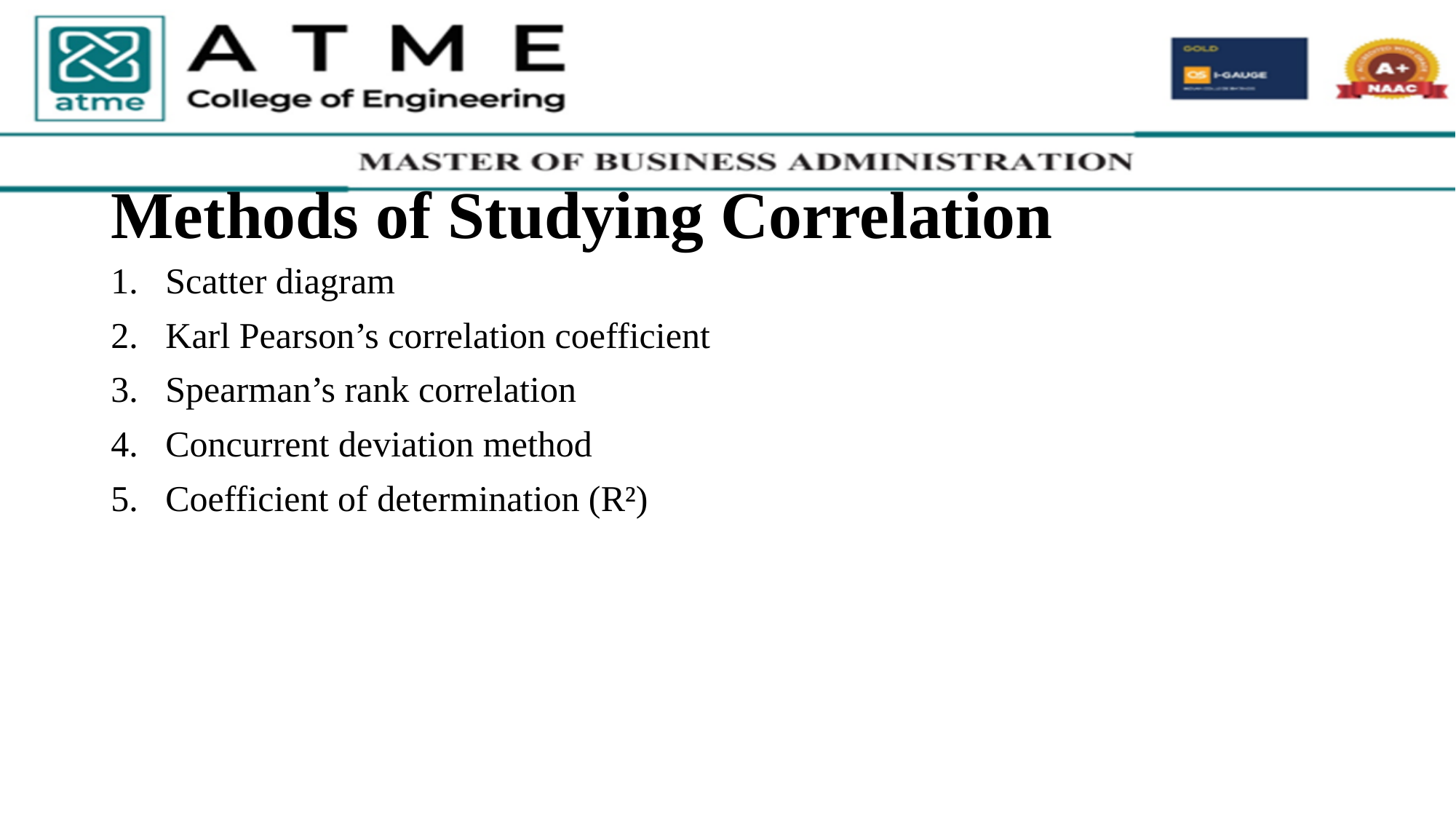

# Methods of Studying Correlation
Scatter diagram
Karl Pearson’s correlation coefficient
Spearman’s rank correlation
Concurrent deviation method
Coefficient of determination (R²)